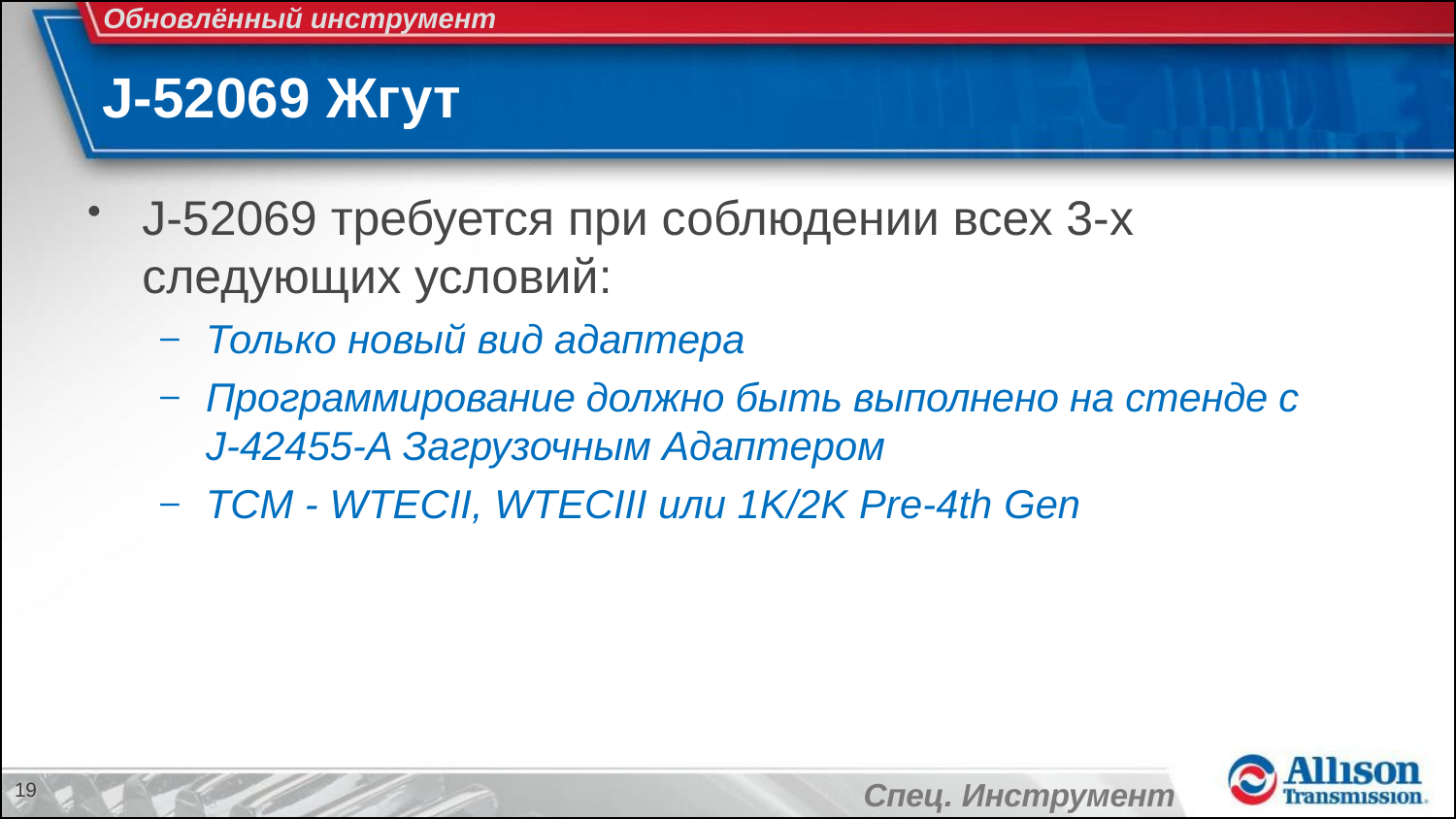

Обновлённый инструмент
# J-52069 Жгут
J-52069 требуется при соблюдении всех 3-х следующих условий:
Только новый вид адаптера
Программирование должно быть выполнено на стенде с J-42455-A Загрузочным Адаптером
TCM - WTECII, WTECIII или 1K/2K Pre-4th Gen

19
Спец. Инструмент